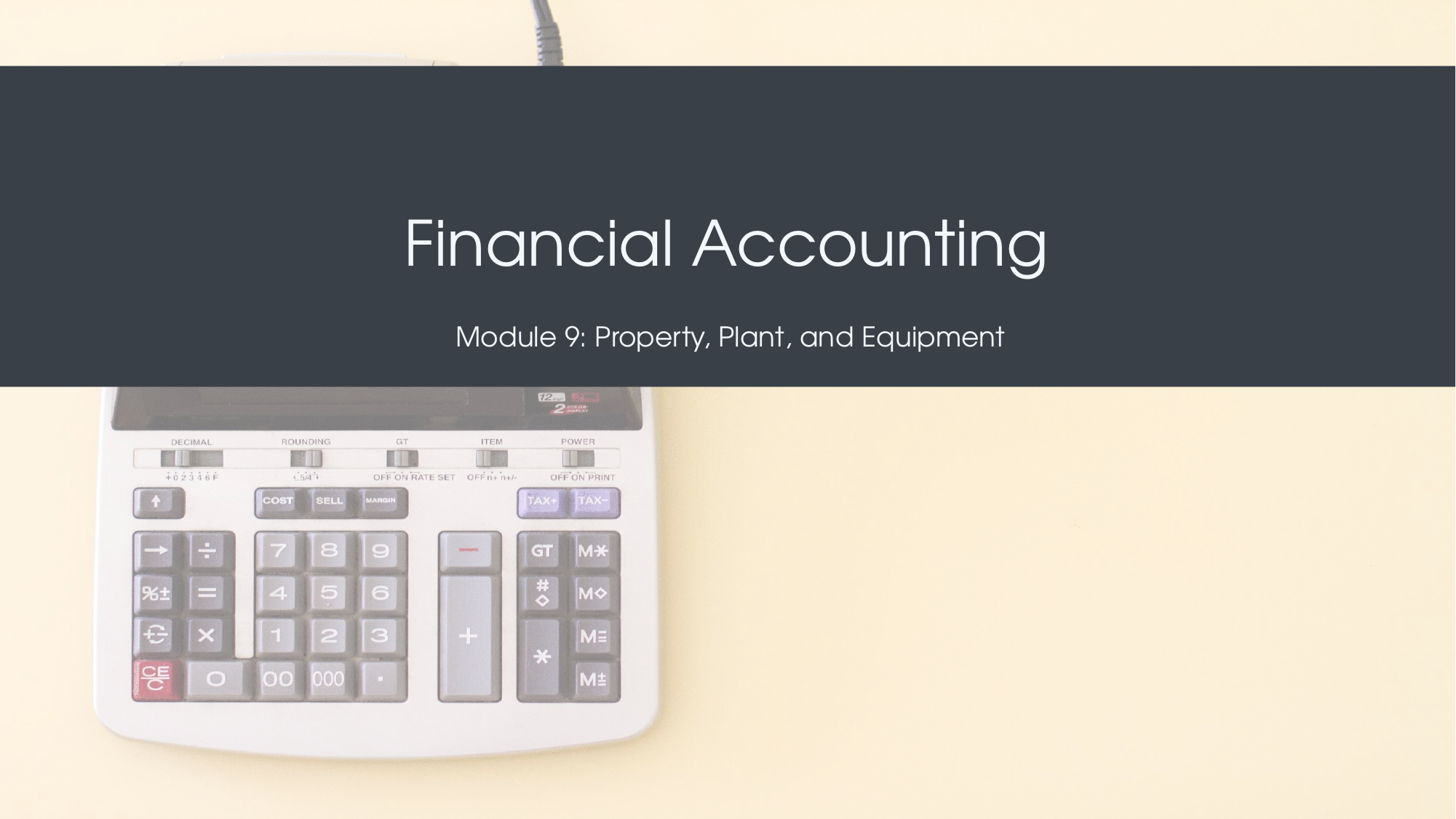

# Financial Accounting
Module 9: Property, Plant, and Equipment